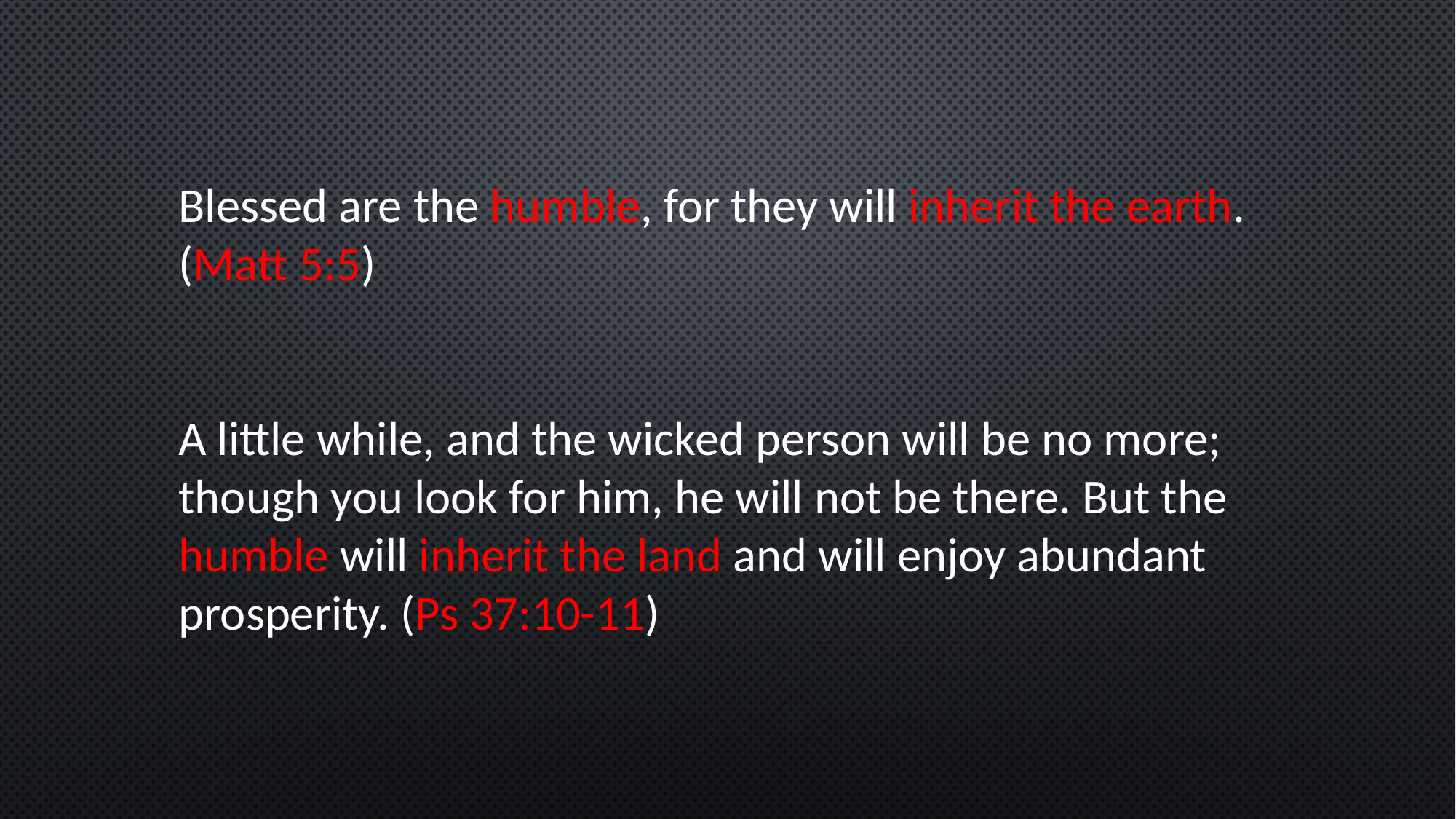

Blessed are the humble, for they will inherit the earth. (Matt 5:5)

A little while, and the wicked person will be no more; though you look for him, he will not be there. But the humble will inherit the land and will enjoy abundant prosperity. (Ps 37:10-11)